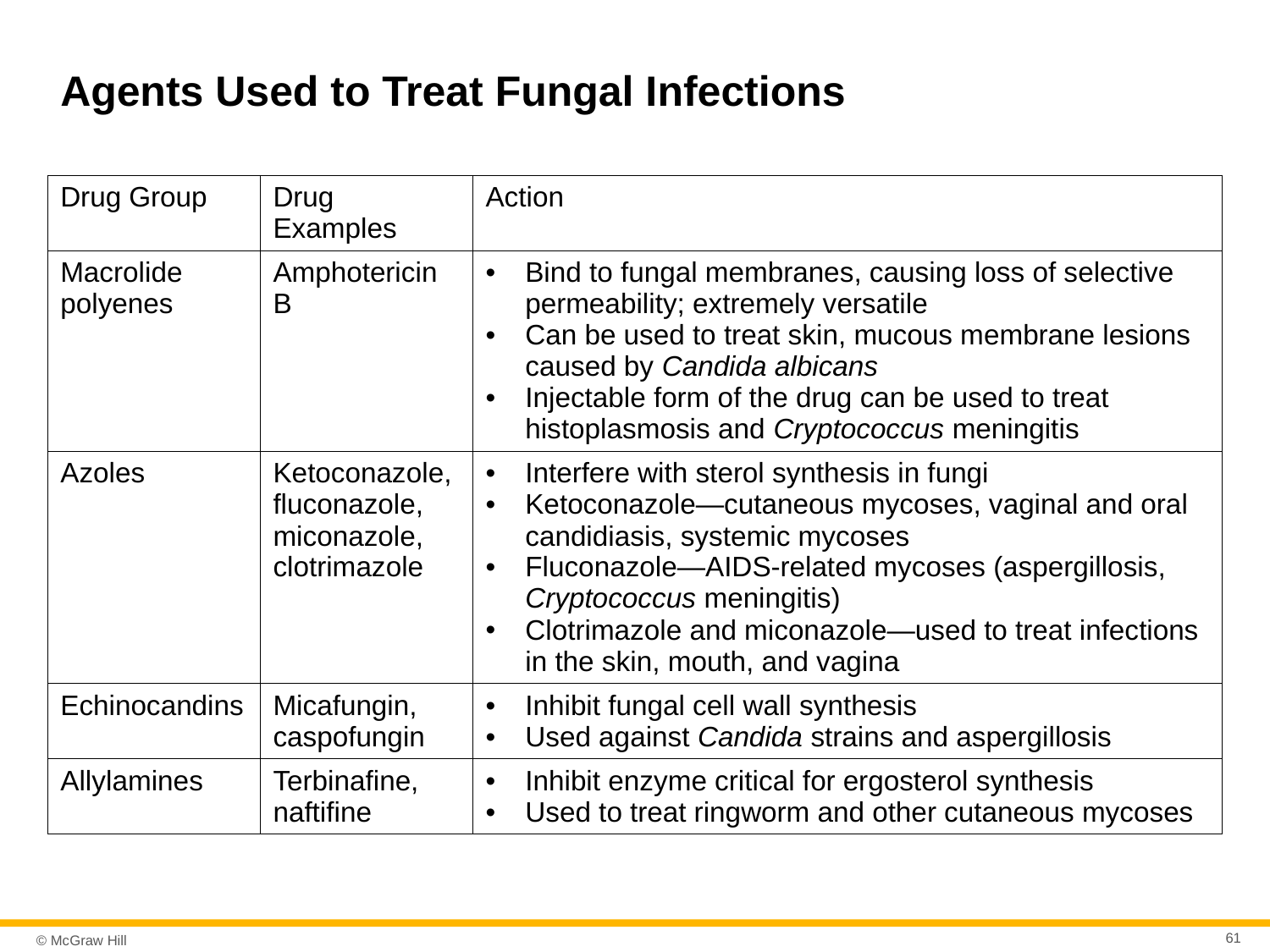

# Agents Used to Treat Fungal Infections
| Drug Group | Drug Examples | Action |
| --- | --- | --- |
| Macrolide polyenes | Amphotericin B | Bind to fungal membranes, causing loss of selective permeability; extremely versatile Can be used to treat skin, mucous membrane lesions caused by Candida albicans Injectable form of the drug can be used to treat histoplasmosis and Cryptococcus meningitis |
| Azoles | Ketoconazole, fluconazole, miconazole, clotrimazole | Interfere with sterol synthesis in fungi Ketoconazole—cutaneous mycoses, vaginal and oral candidiasis, systemic mycoses Fluconazole—AIDS-related mycoses (aspergillosis, Cryptococcus meningitis) Clotrimazole and miconazole—used to treat infections in the skin, mouth, and vagina |
| Echinocandins | Micafungin, caspofungin | Inhibit fungal cell wall synthesis Used against Candida strains and aspergillosis |
| Allylamines | Terbinafine, naftifine | Inhibit enzyme critical for ergosterol synthesis Used to treat ringworm and other cutaneous mycoses |